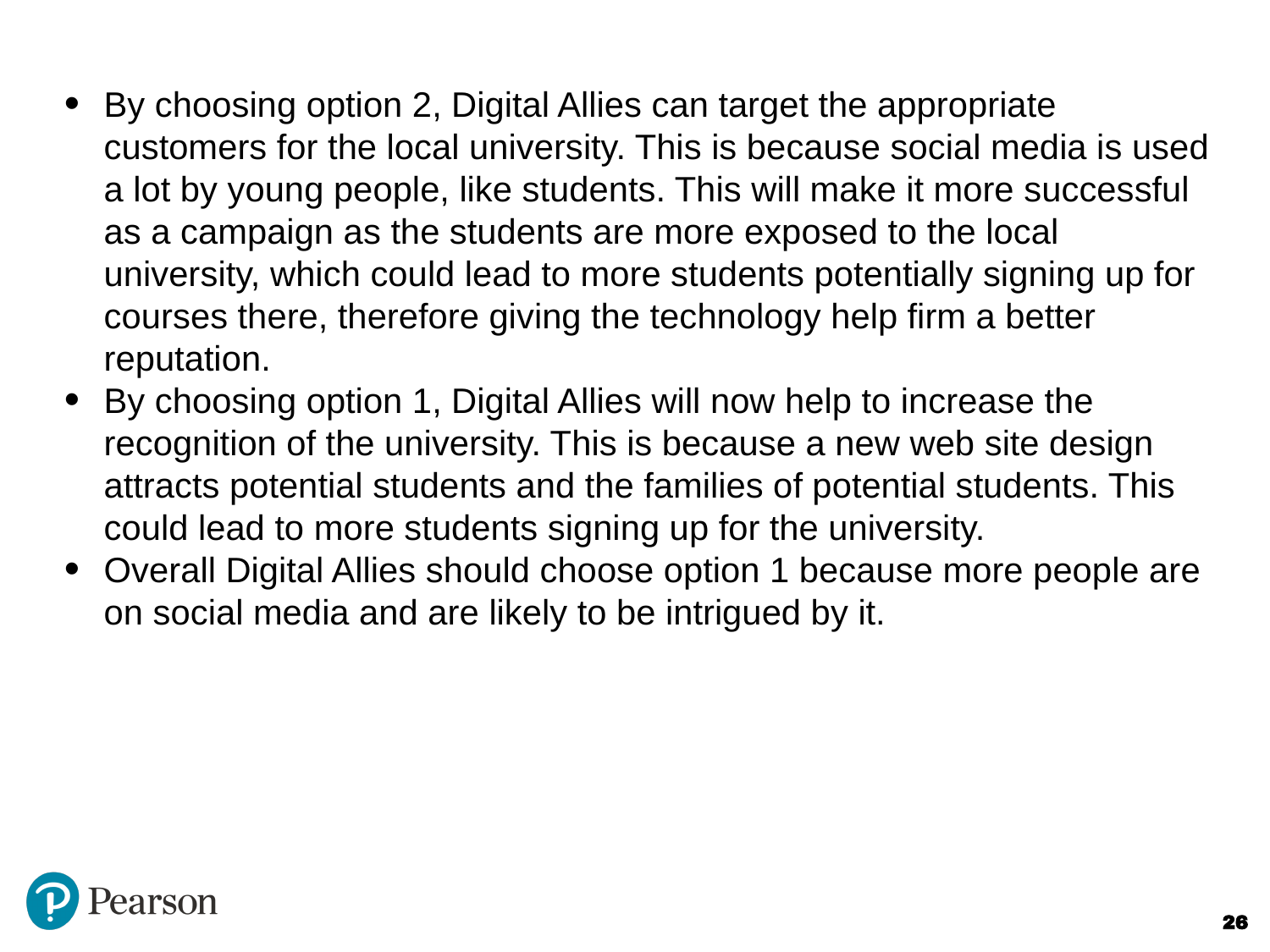

By choosing option 2, Digital Allies can target the appropriate customers for the local university. This is because social media is used a lot by young people, like students. This will make it more successful as a campaign as the students are more exposed to the local university, which could lead to more students potentially signing up for courses there, therefore giving the technology help firm a better reputation.
By choosing option 1, Digital Allies will now help to increase the recognition of the university. This is because a new web site design attracts potential students and the families of potential students. This could lead to more students signing up for the university.
Overall Digital Allies should choose option 1 because more people are on social media and are likely to be intrigued by it.